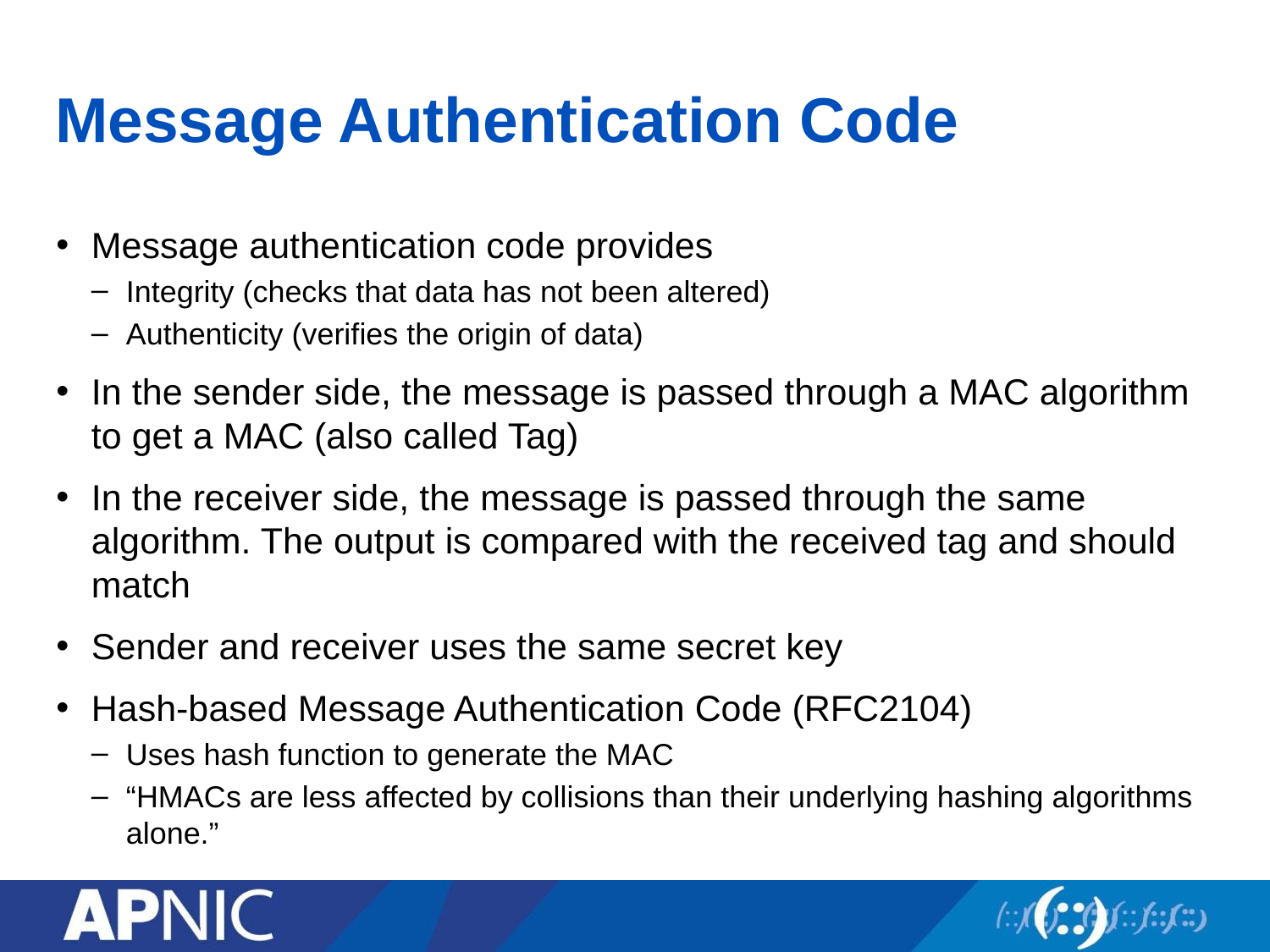

# Message Authentication Code
Message authentication code provides
Integrity (checks that data has not been altered)
Authenticity (verifies the origin of data)
In the sender side, the message is passed through a MAC algorithm to get a MAC (also called Tag)
In the receiver side, the message is passed through the same algorithm. The output is compared with the received tag and should match
Sender and receiver uses the same secret key
Hash-based Message Authentication Code (RFC2104)
Uses hash function to generate the MAC
“HMACs are less affected by collisions than their underlying hashing algorithms alone.”